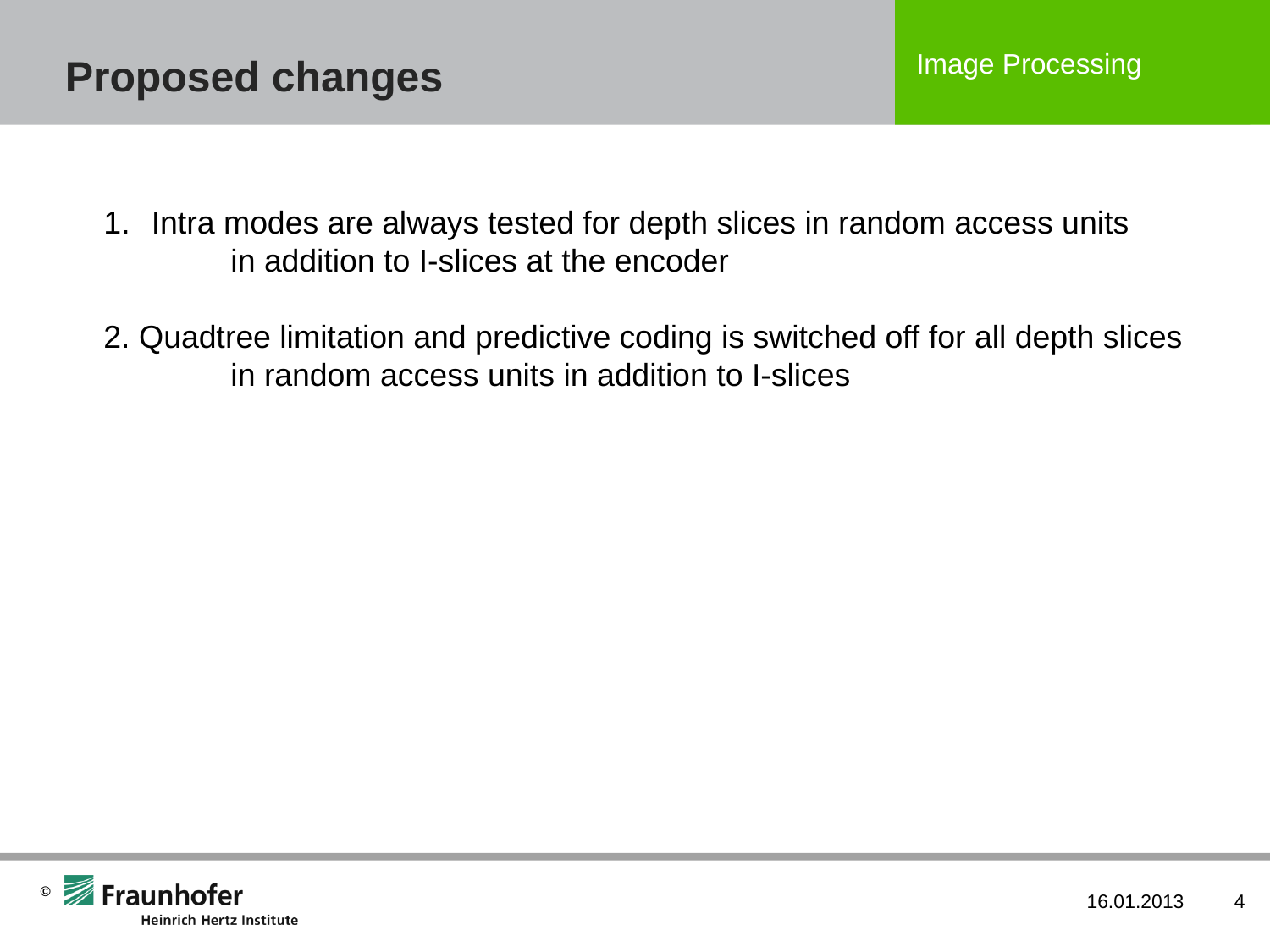

# Proposed changes
Intra modes are always tested for depth slices in random access units
	in addition to I-slices at the encoder

2. Quadtree limitation and predictive coding is switched off for all depth slices
	in random access units in addition to I-slices
16.01.2013
4